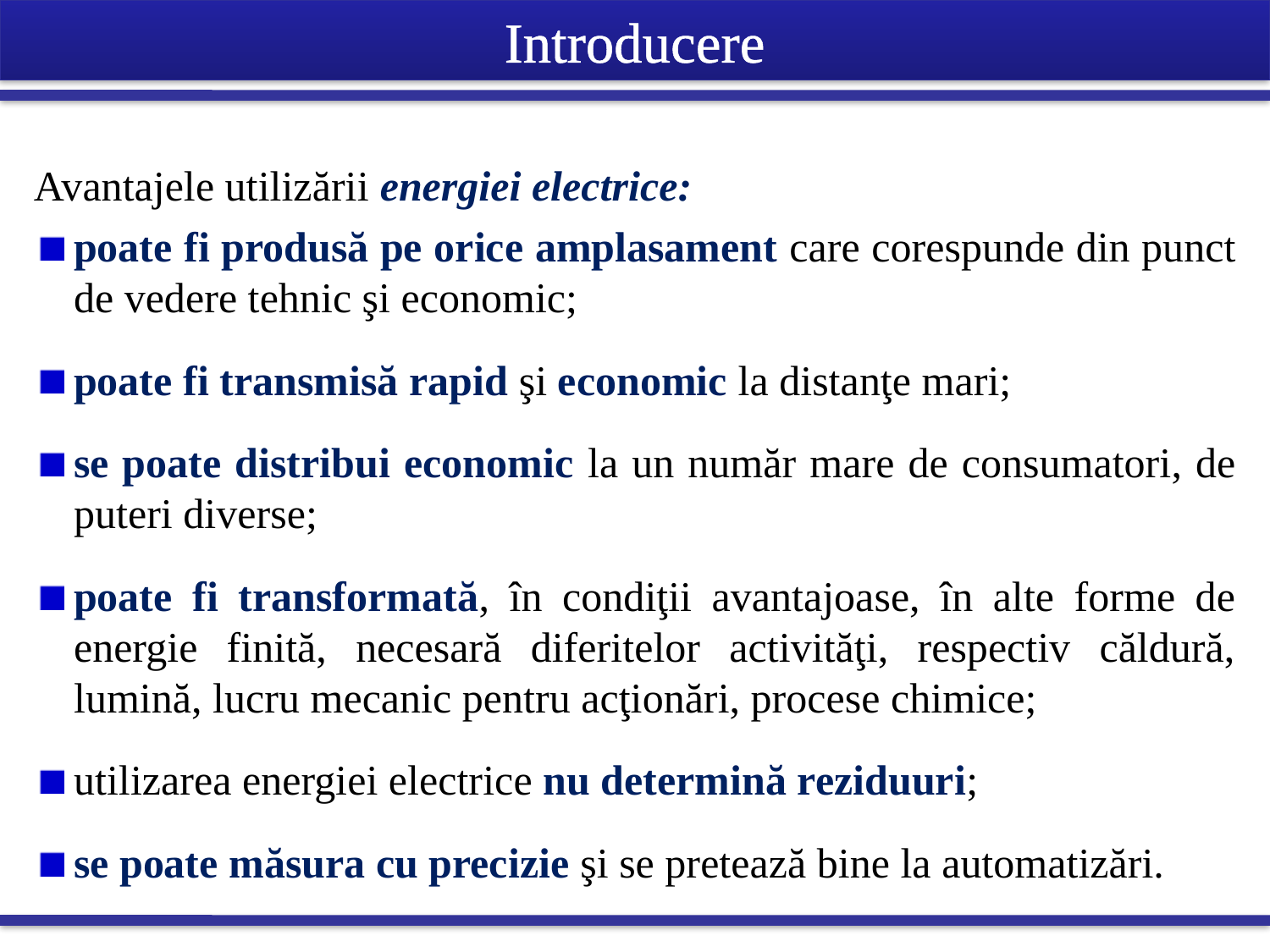

Introducere

Avantajele utilizării energiei electrice:
poate fi produsă pe orice amplasament care corespunde din punct de vedere tehnic şi economic;
poate fi transmisă rapid şi economic la distanţe mari;
se poate distribui economic la un număr mare de consumatori, de puteri diverse;
poate fi transformată, în condiţii avantajoase, în alte forme de energie finită, necesară diferitelor activităţi, respectiv căldură, lumină, lucru mecanic pentru acţionări, procese chimice;
utilizarea energiei electrice nu determină reziduuri;
se poate măsura cu precizie şi se pretează bine la automatizări.